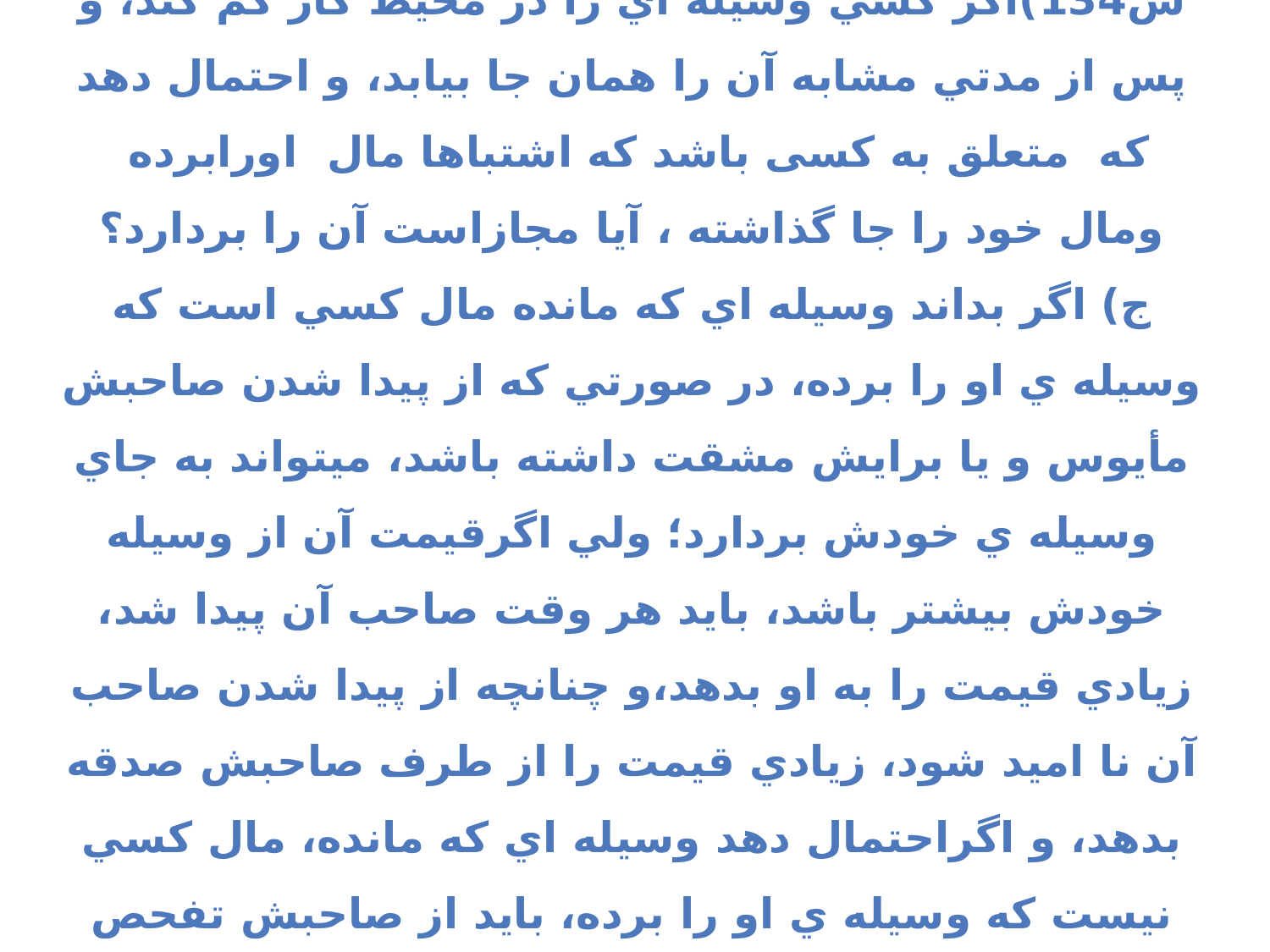

# 2-حکم مال پیداشده شبیه به مفقودشده س134)اگر كسي وسيله اي را در محيط كار گم كند، و پس از مدتي مشابه آن را همان جا بيابد، و احتمال دهد كه  متعلق به کسی باشد که اشتباها مال  اورابرده  ومال خود را جا گذاشته ، آيا مجازاست آن را بردارد؟ ج) اگر بداند وسيله اي كه مانده مال كسي است كه وسيله ي او را برده، در صورتي كه از پيدا شدن صاحبش مأيوس و يا برايش مشقت داشته باشد، ميتواند به جاي وسيله ي خودش بردارد؛ ولي اگرقيمت آن از وسيله خودش بيشتر باشد، بايد هر وقت صاحب آن پيدا شد، زيادي قيمت را به او بدهد،و چنانچه از پيدا شدن صاحب آن نا اميد شود، زيادي قيمت را از طرف صاحبش صدقه بدهد، و اگراحتمال دهد وسيله اي كه مانده، مال كسي نيست كه وسيله ي او را برده، بايد از صاحبش تفحص كند، و چنانچه از پيدا كردن او مأيوس شود، از طرف او به فقير صدقه بدهد. (ليدر، احكام آرايشگران، س 284)